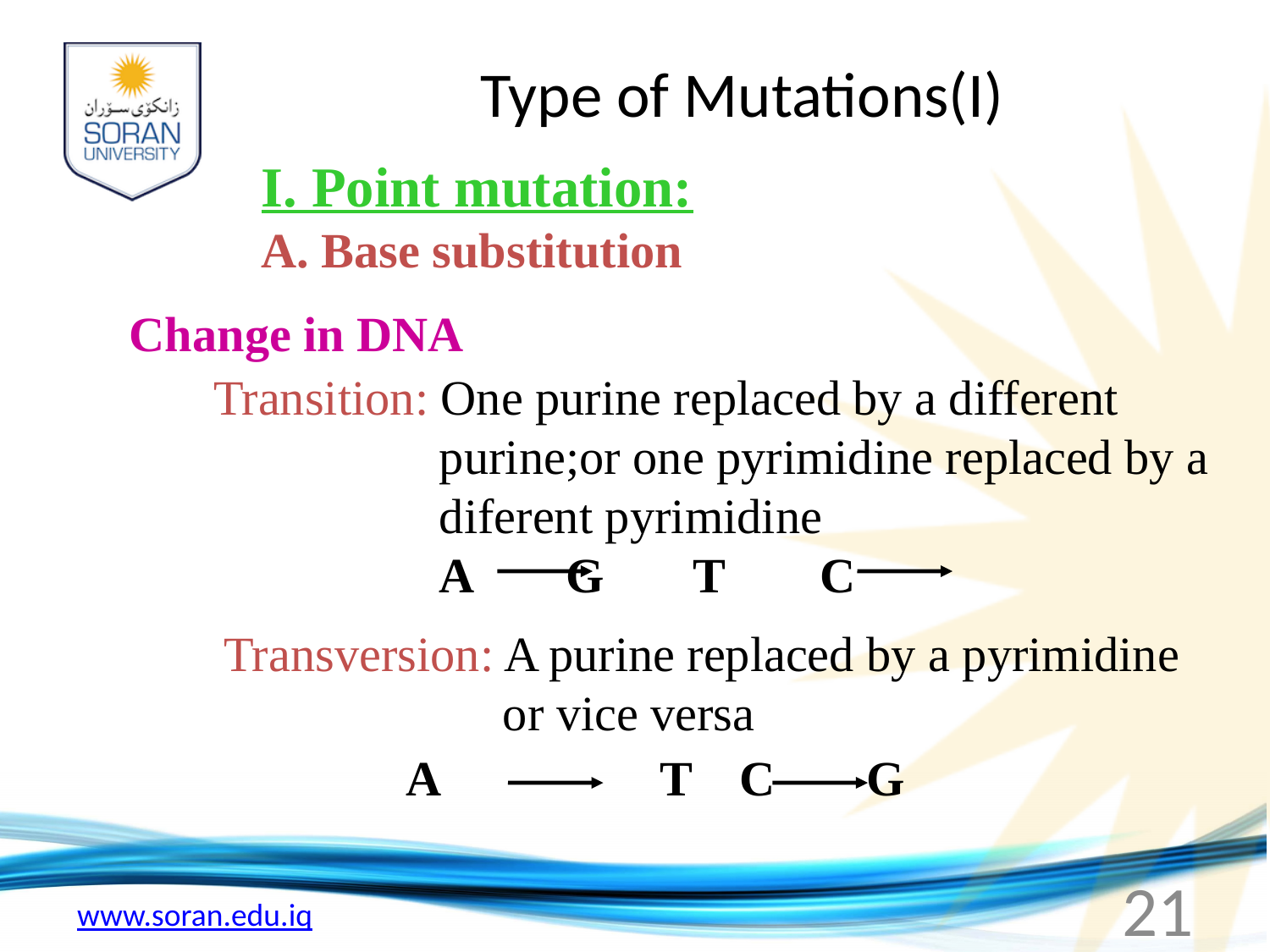

# Type of Mutations(I)
I. Point mutation:
A. Base substitution
Change in DNA
Transition: One purine replaced by a different purine;or one pyrimidine replaced by a diferent pyrimidine
	A	G	T	C

Transversion: A purine replaced by a pyrimidine or vice versa
A		T
C	G

21